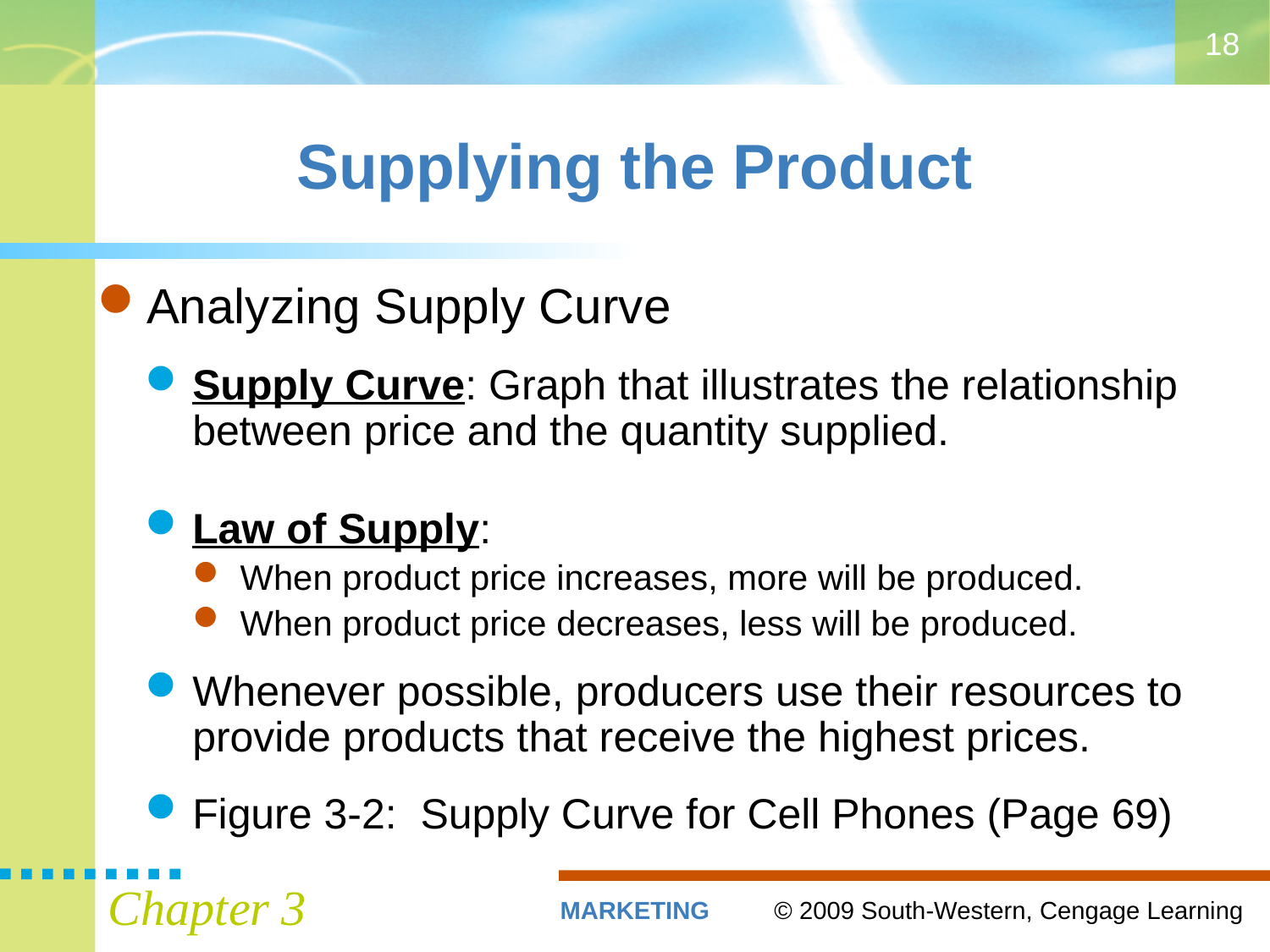

18
# Supplying the Product
Analyzing Supply Curve

Supply Curve: Graph that illustrates the relationship between price and the quantity supplied.

Law of Supply:
When product price increases, more will be produced.
When product price decreases, less will be produced.

Whenever possible, producers use their resources to provide products that receive the highest prices.
Figure 3-2:  Supply Curve for Cell Phones (Page 69)
Chapter 3